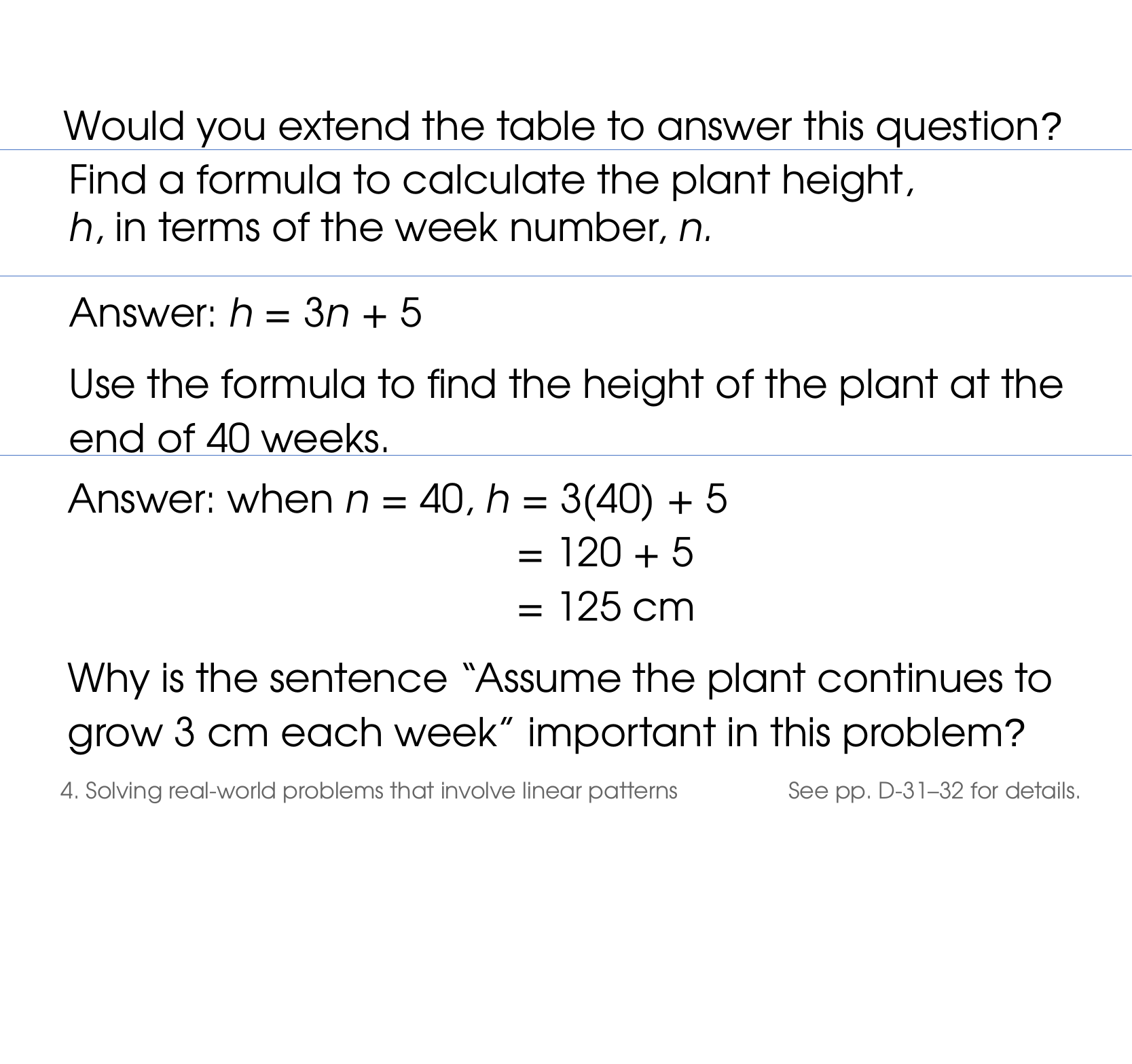

Would you extend the table to answer this question?
Find a formula to calculate the plant height, h, in terms of the week number, n.
Answer: h = 3n + 5
Use the formula to find the height of the plant at the end of 40 weeks.
Answer: when n = 40, h = 3(40) + 5 							             = 120 + 5 							             = 125 cm
Why is the sentence “Assume the plant continues to grow 3 cm each week” important in this problem?
4. Solving real-world problems that involve linear patterns
See pp. D-31–32 for details.